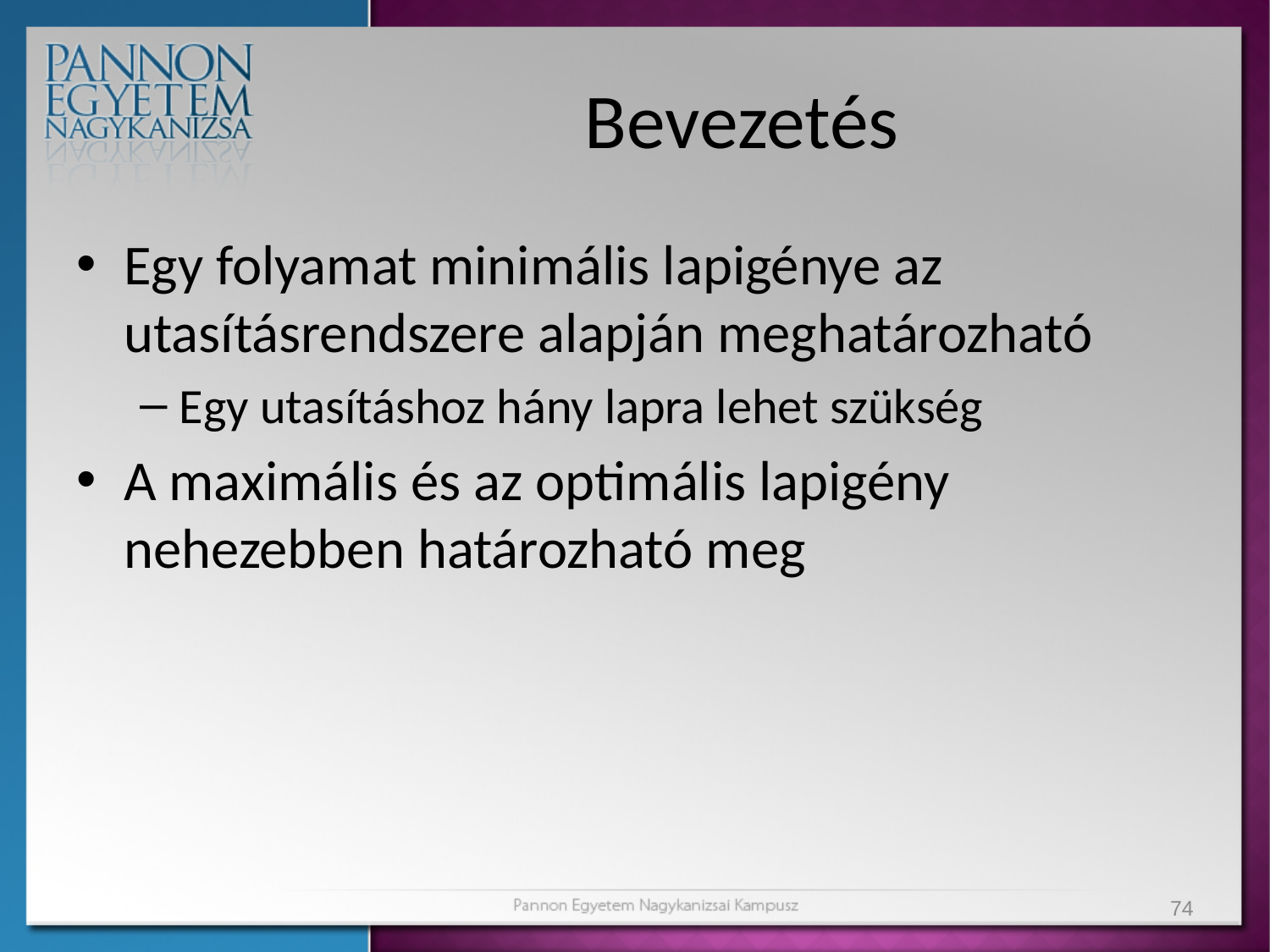

# Bevezetés
Egy folyamat minimális lapigénye az utasításrendszere alapján meghatározható
Egy utasításhoz hány lapra lehet szükség
A maximális és az optimális lapigény nehezebben határozható meg
74